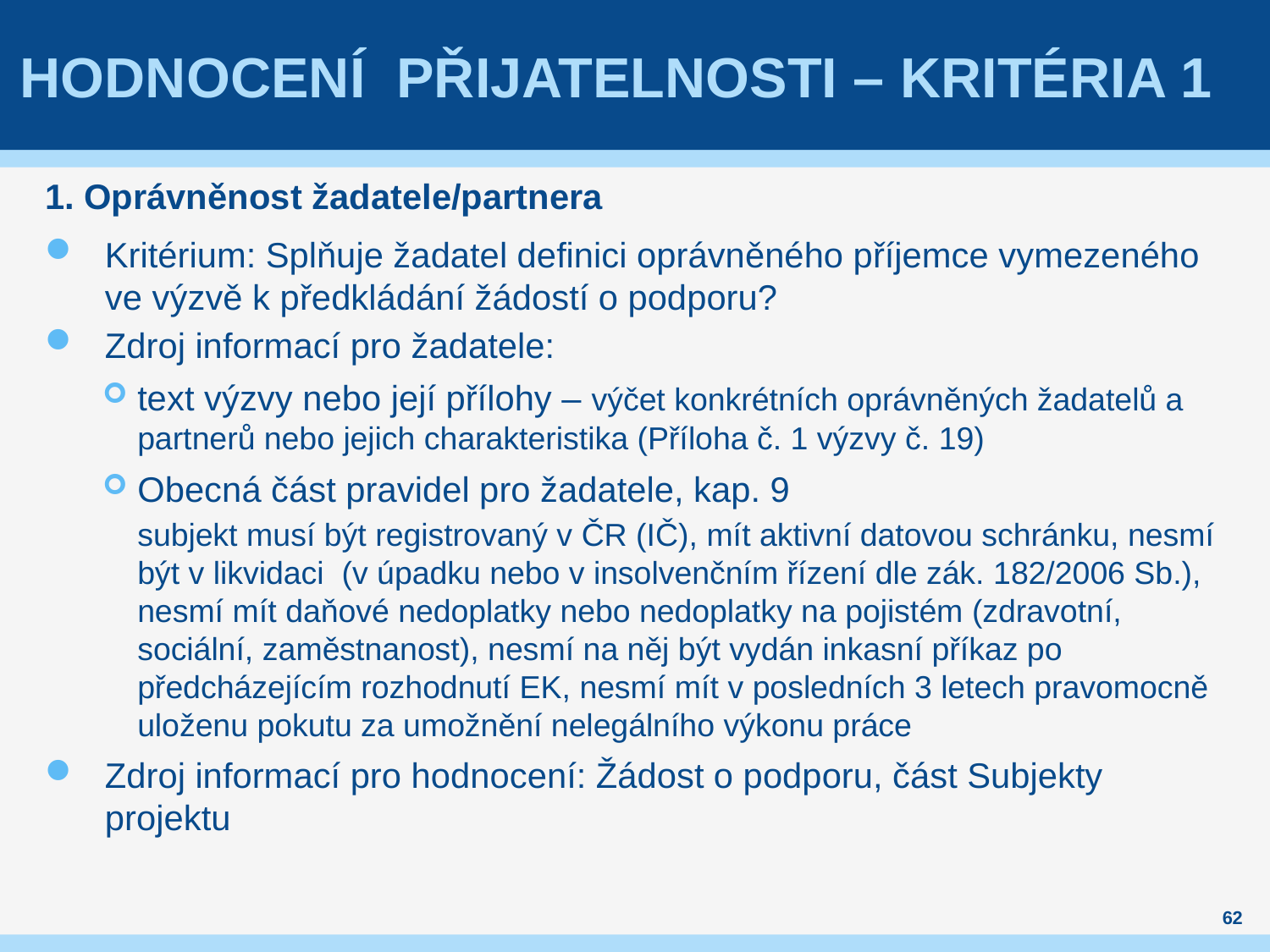

# hodnocení  přijatelnosti – kritéria 1
1. Oprávněnost žadatele/partnera
Kritérium: Splňuje žadatel definici oprávněného příjemce vymezeného ve výzvě k předkládání žádostí o podporu?
Zdroj informací pro žadatele:
text výzvy nebo její přílohy – výčet konkrétních oprávněných žadatelů a partnerů nebo jejich charakteristika (Příloha č. 1 výzvy č. 19)
Obecná část pravidel pro žadatele, kap. 9
subjekt musí být registrovaný v ČR (IČ), mít aktivní datovou schránku, nesmí být v likvidaci  (v úpadku nebo v insolvenčním řízení dle zák. 182/2006 Sb.), nesmí mít daňové nedoplatky nebo nedoplatky na pojistém (zdravotní, sociální, zaměstnanost), nesmí na něj být vydán inkasní příkaz po předcházejícím rozhodnutí EK, nesmí mít v posledních 3 letech pravomocně uloženu pokutu za umožnění nelegálního výkonu práce
Zdroj informací pro hodnocení: Žádost o podporu, část Subjekty projektu
62